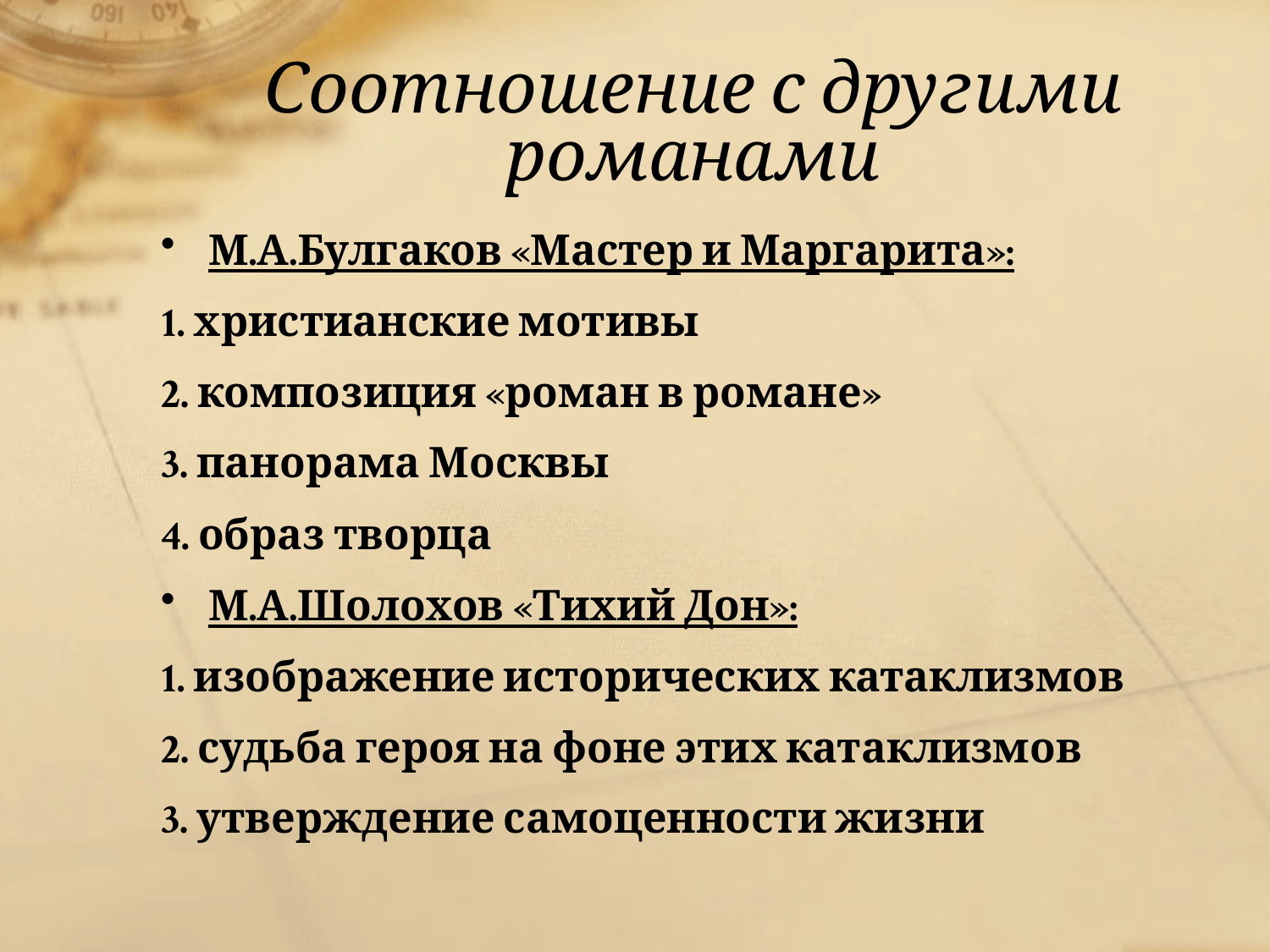

# Соотношение с другими романами
М.А.Булгаков «Мастер и Маргарита»:
1. христианские мотивы
2. композиция «роман в романе»
3. панорама Москвы
4. образ творца
М.А.Шолохов «Тихий Дон»:
1. изображение исторических катаклизмов
2. судьба героя на фоне этих катаклизмов
3. утверждение самоценности жизни